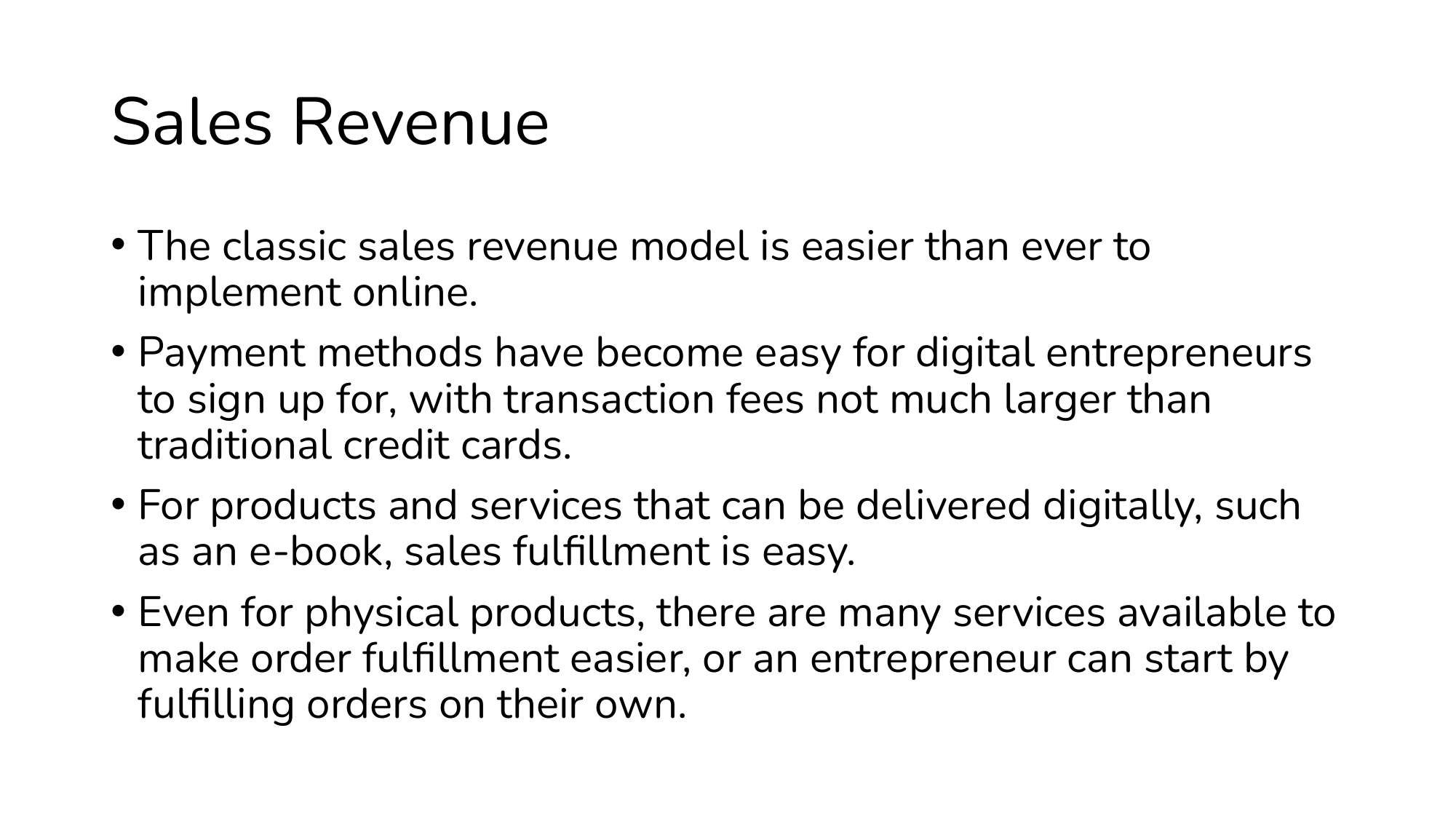

# Sales Revenue
The classic sales revenue model is easier than ever to implement online.
Payment methods have become easy for digital entrepreneurs to sign up for, with transaction fees not much larger than traditional credit cards.
For products and services that can be delivered digitally, such as an e-book, sales fulfillment is easy.
Even for physical products, there are many services available to make order fulfillment easier, or an entrepreneur can start by fulfilling orders on their own.